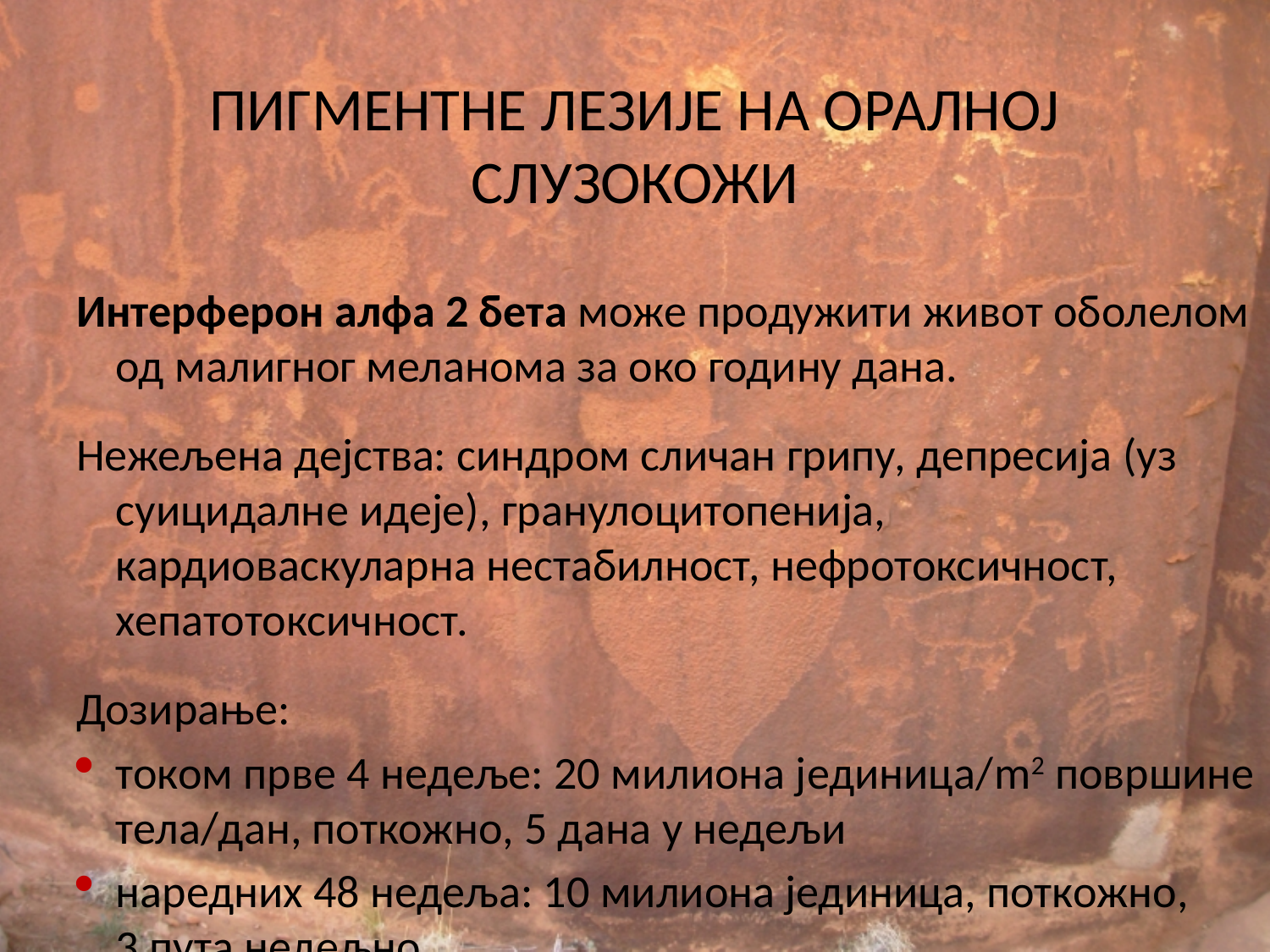

# ПИГМЕНТНЕ ЛЕЗИЈЕ НА ОРАЛНОЈ СЛУЗОКОЖИ
Интерферон алфа 2 бета може продужити живот оболелом од малигног меланома за око годину дана.

Нежељена дејства: синдром сличан грипу, депресија (уз суицидалне идеје), гранулоцитопенија, кардиоваскуларна нестабилност, нефротоксичност, хепатотоксичност.

Дозирање:
током прве 4 недеље: 20 милиона јединица/m2 површине тела/дан, поткожно, 5 дана у недељи
наредних 48 недеља: 10 милиона јединица, поткожно,     3 пута недељно